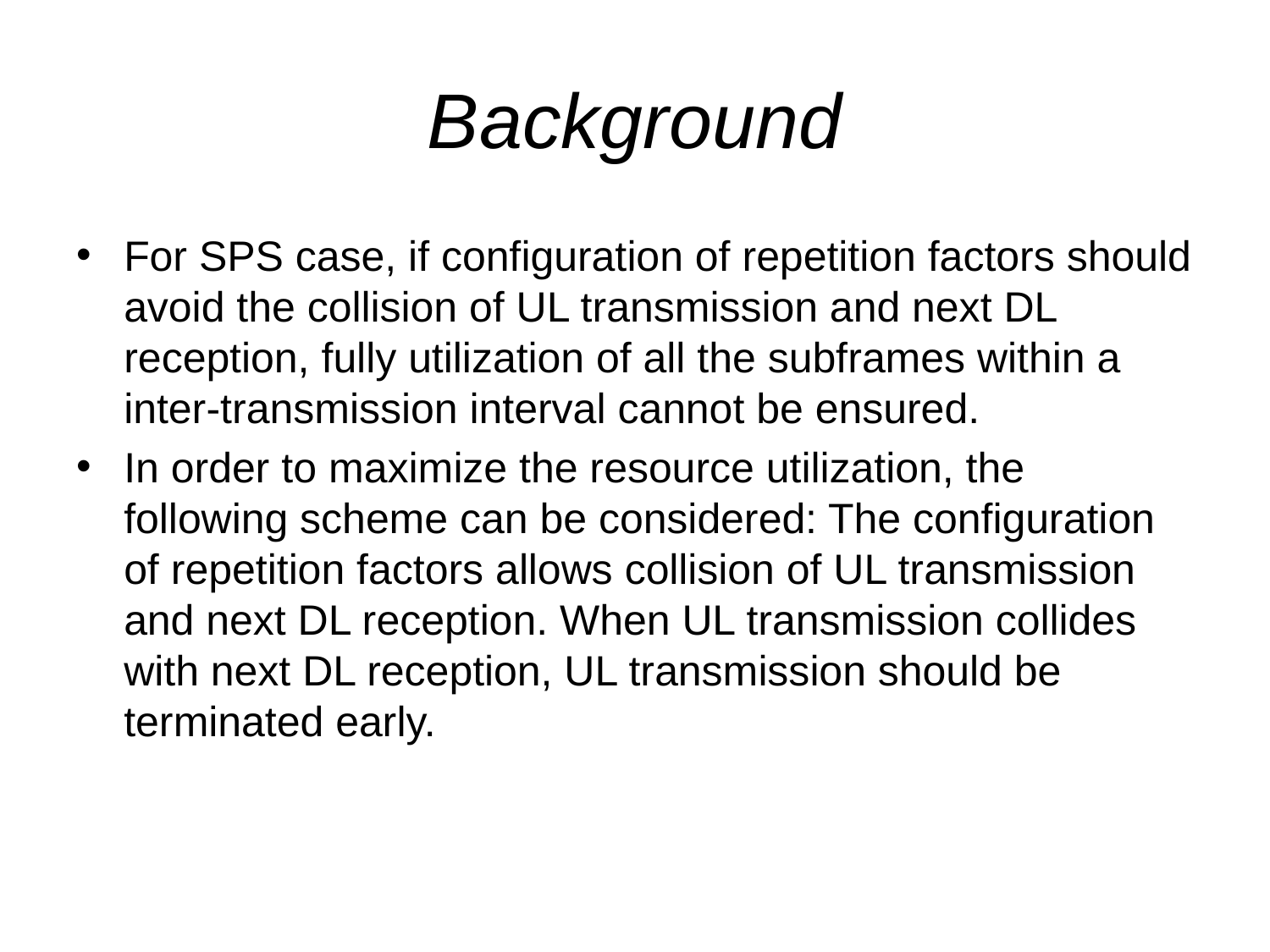

# Background
For SPS case, if configuration of repetition factors should avoid the collision of UL transmission and next DL reception, fully utilization of all the subframes within a inter-transmission interval cannot be ensured.
In order to maximize the resource utilization, the following scheme can be considered: The configuration of repetition factors allows collision of UL transmission and next DL reception. When UL transmission collides with next DL reception, UL transmission should be terminated early.